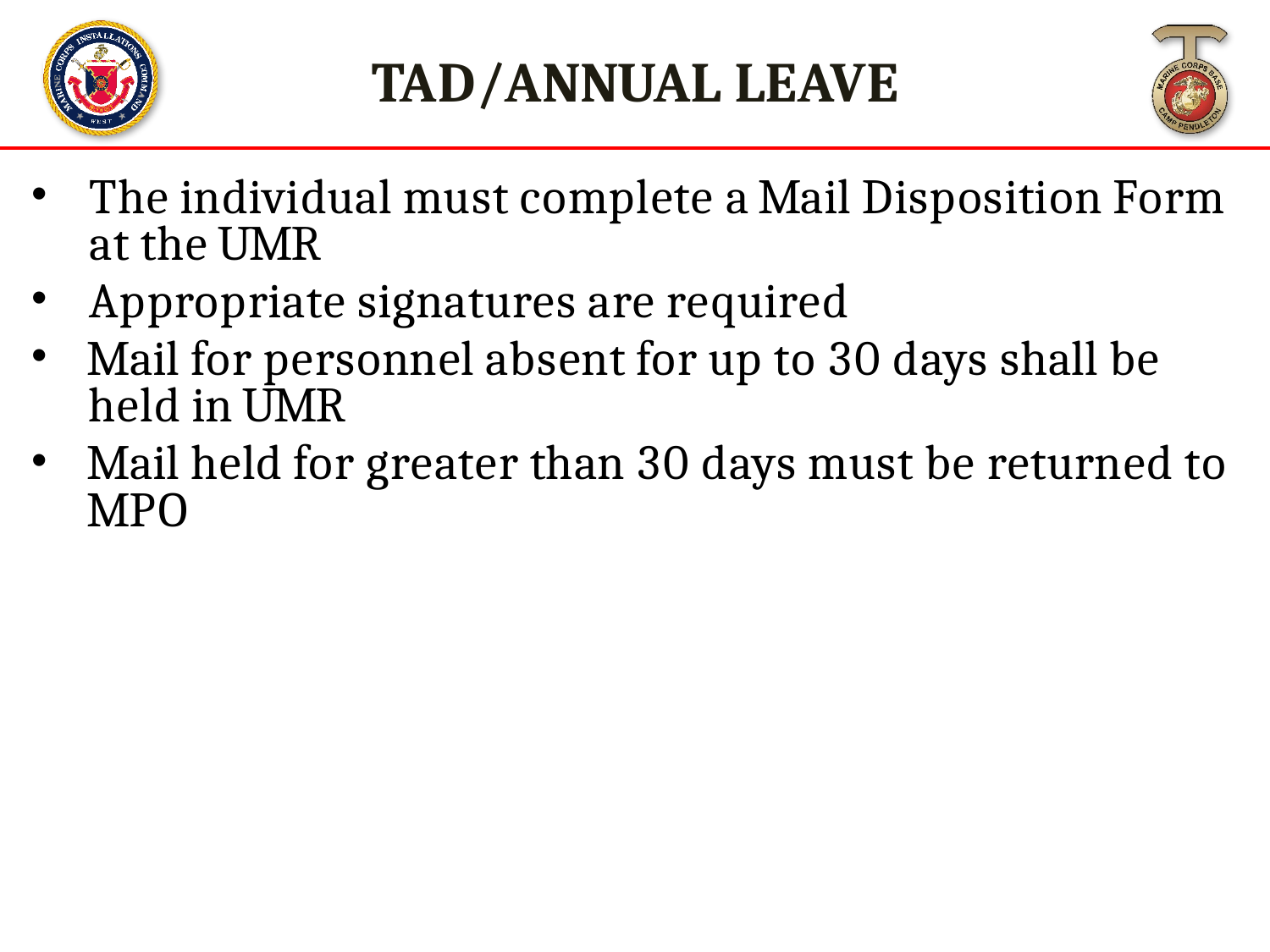

TAD/ANNUAL LEAVE
The individual must complete a Mail Disposition Form at the UMR
Appropriate signatures are required
Mail for personnel absent for up to 30 days shall be held in UMR
Mail held for greater than 30 days must be returned to MPO